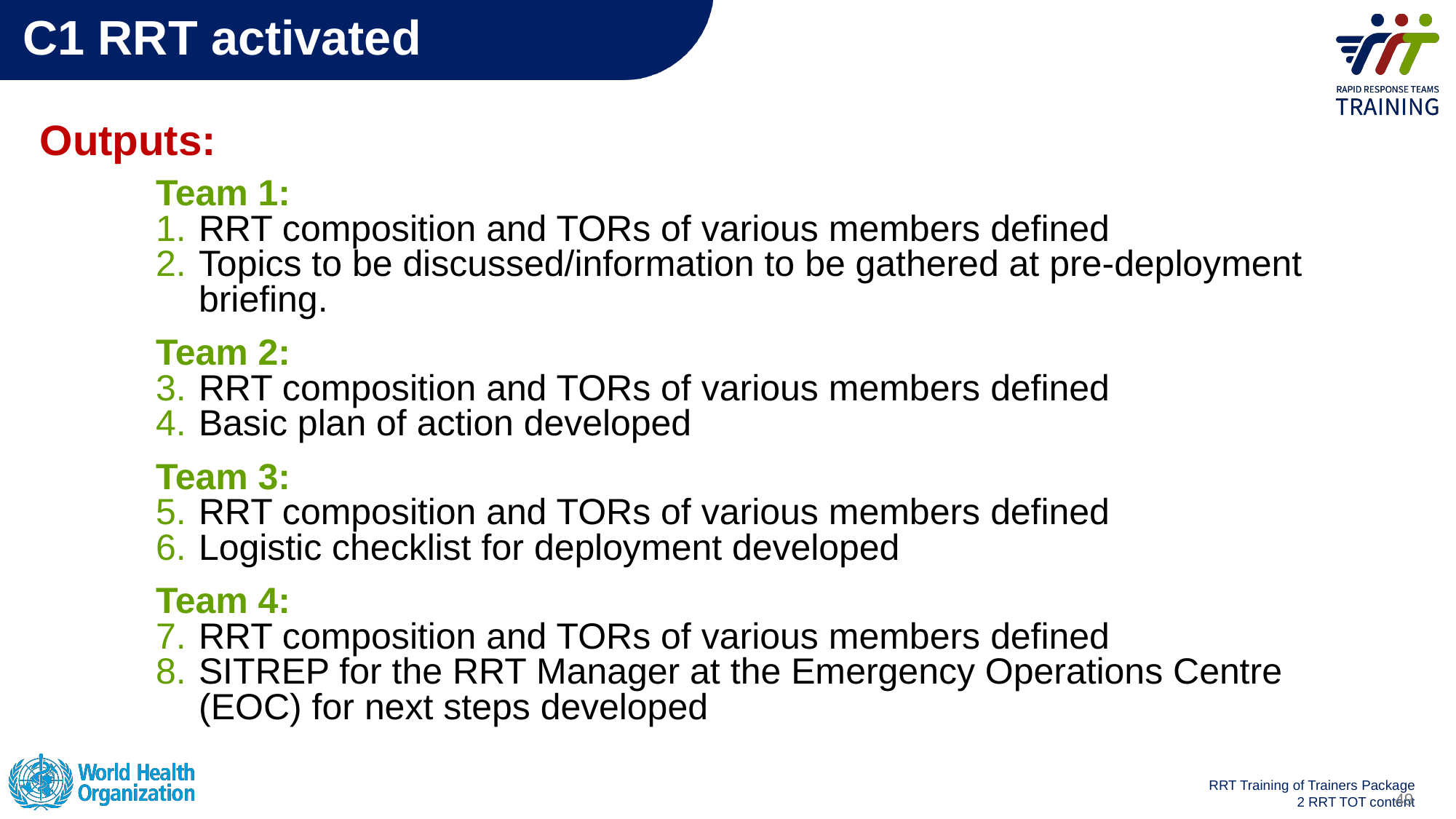

# C1 RRT activated
Outputs:
Team 1:
RRT composition and TORs of various members defined
Topics to be discussed/information to be gathered at pre-deployment briefing.
Team 2:
RRT composition and TORs of various members defined
Basic plan of action developed
Team 3:
RRT composition and TORs of various members defined
Logistic checklist for deployment developed
Team 4:
RRT composition and TORs of various members defined
SITREP for the RRT Manager at the Emergency Operations Centre (EOC) for next steps developed